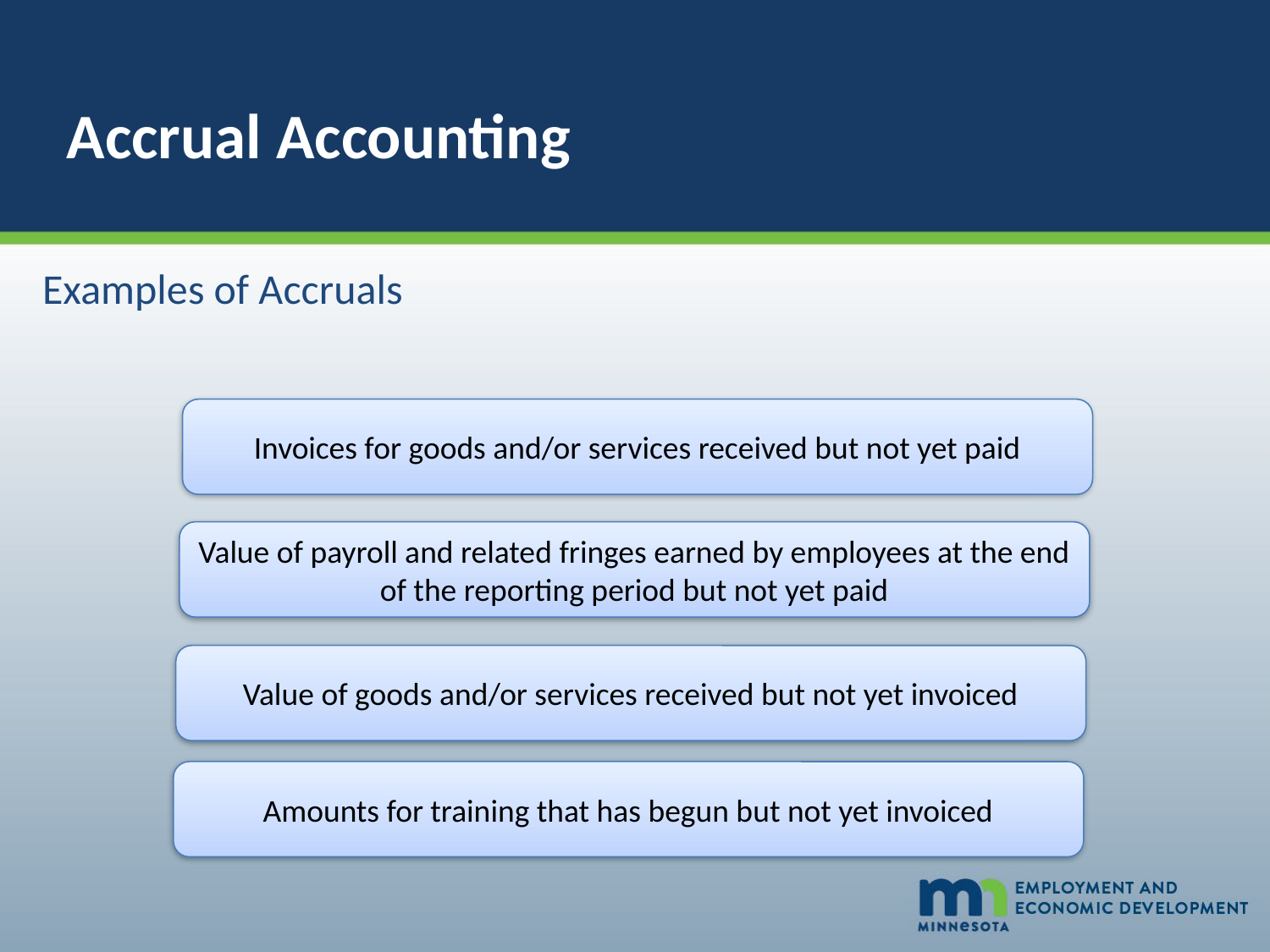

# Accrual Accounting
Examples of Accruals

Invoices for goods and/or services received but not yet paid
Value of payroll and related fringes earned by employees at the end of the reporting period but not yet paid
Value of goods and/or services received but not yet invoiced
Amounts for training that has begun but not yet invoiced